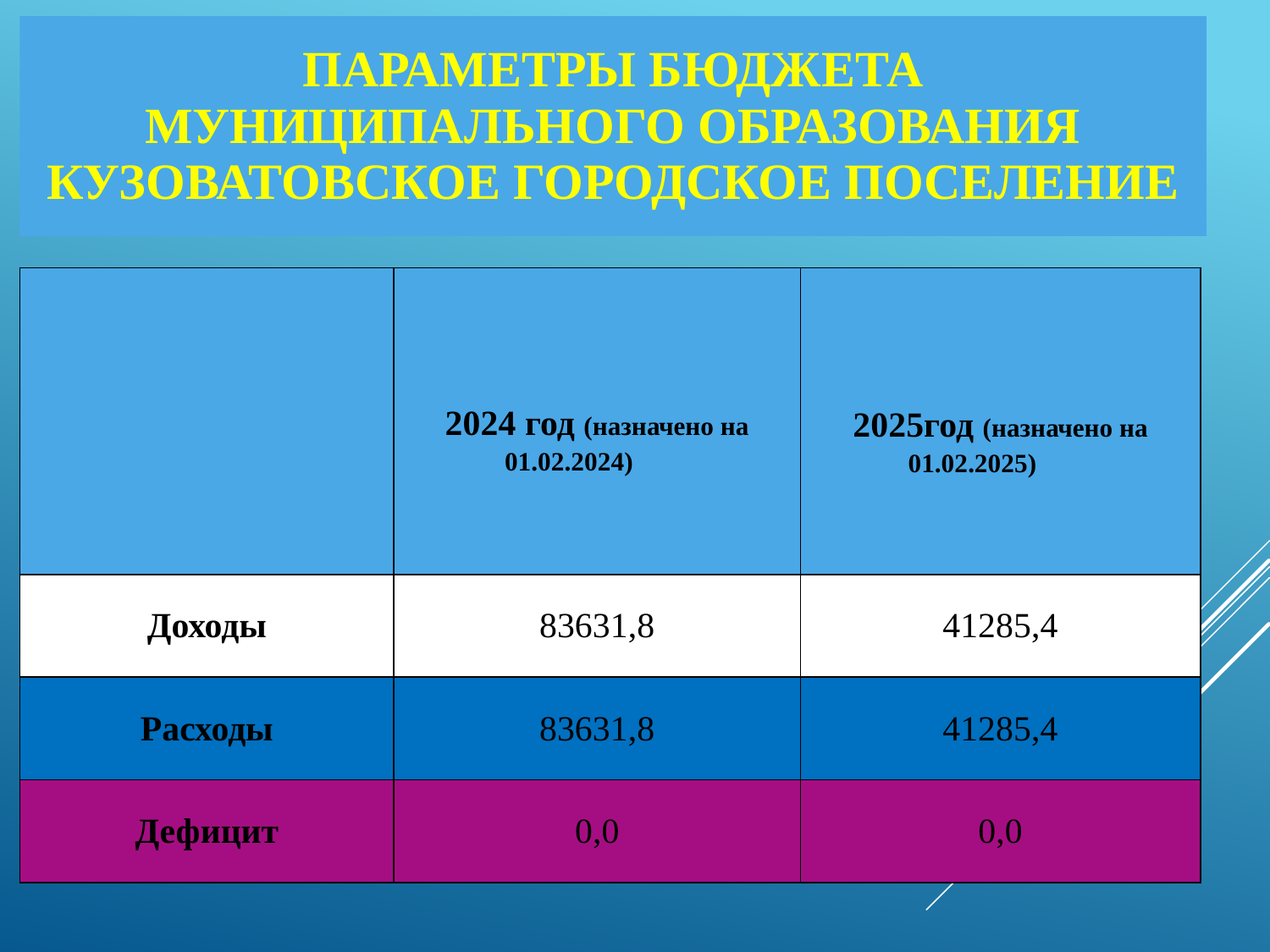

# Параметры бюджета муниципального образования Кузоватовское городское поселение
|  | 2024 год (назначено на 01.02.2024) | 2025год (назначено на 01.02.2025) |
| --- | --- | --- |
| Доходы | 83631,8 | 41285,4 |
| Расходы | 83631,8 | 41285,4 |
| Дефицит | 0,0 | 0,0 |